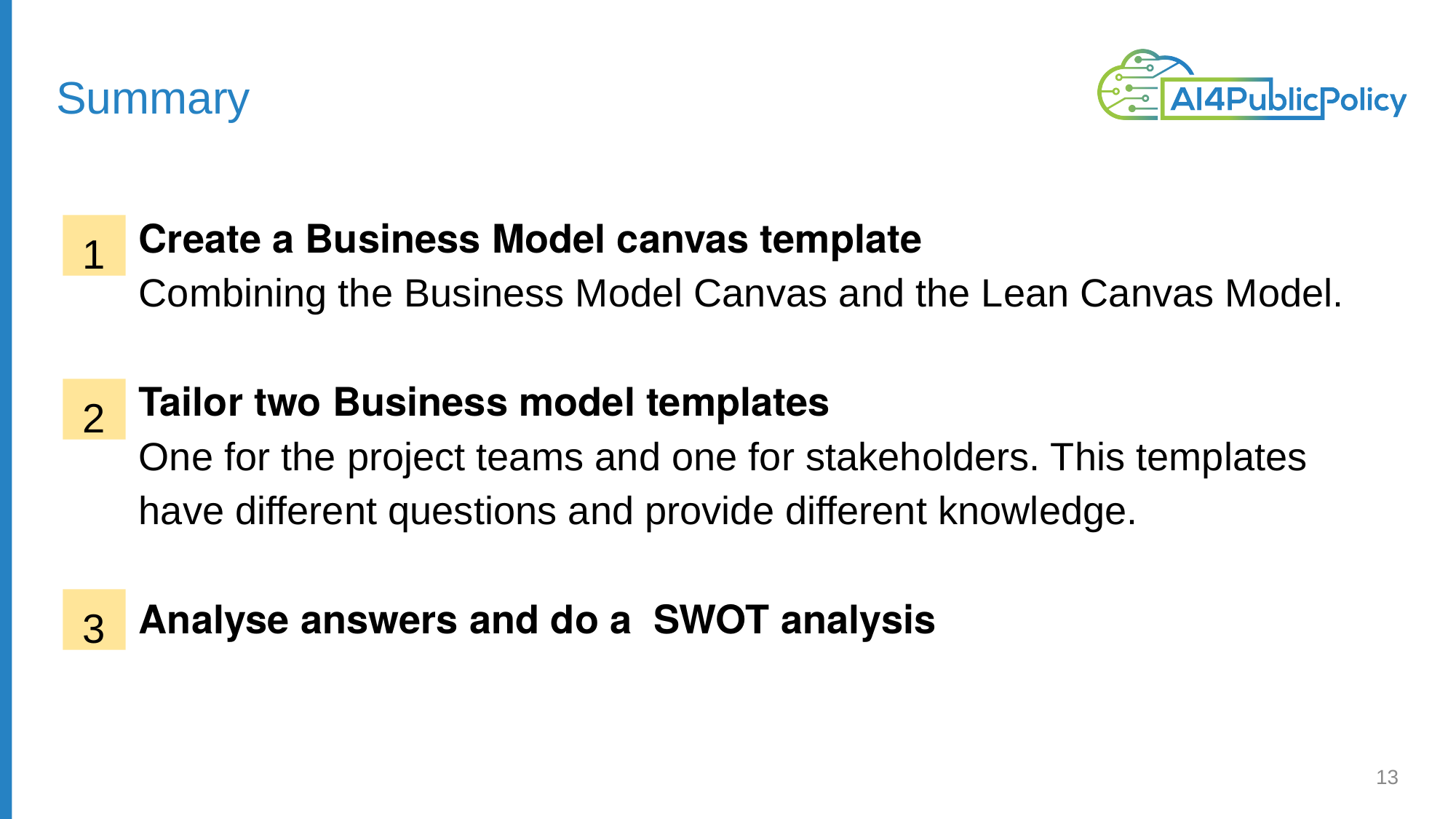

# Summary
Create a Business Model canvas template
Combining the Business Model Canvas and the Lean Canvas Model.

Tailor two Business model templates
One for the project teams and one for stakeholders. This templates have different questions and provide different knowledge.

Analyse answers and do a  SWOT analysis

1
2
3
13